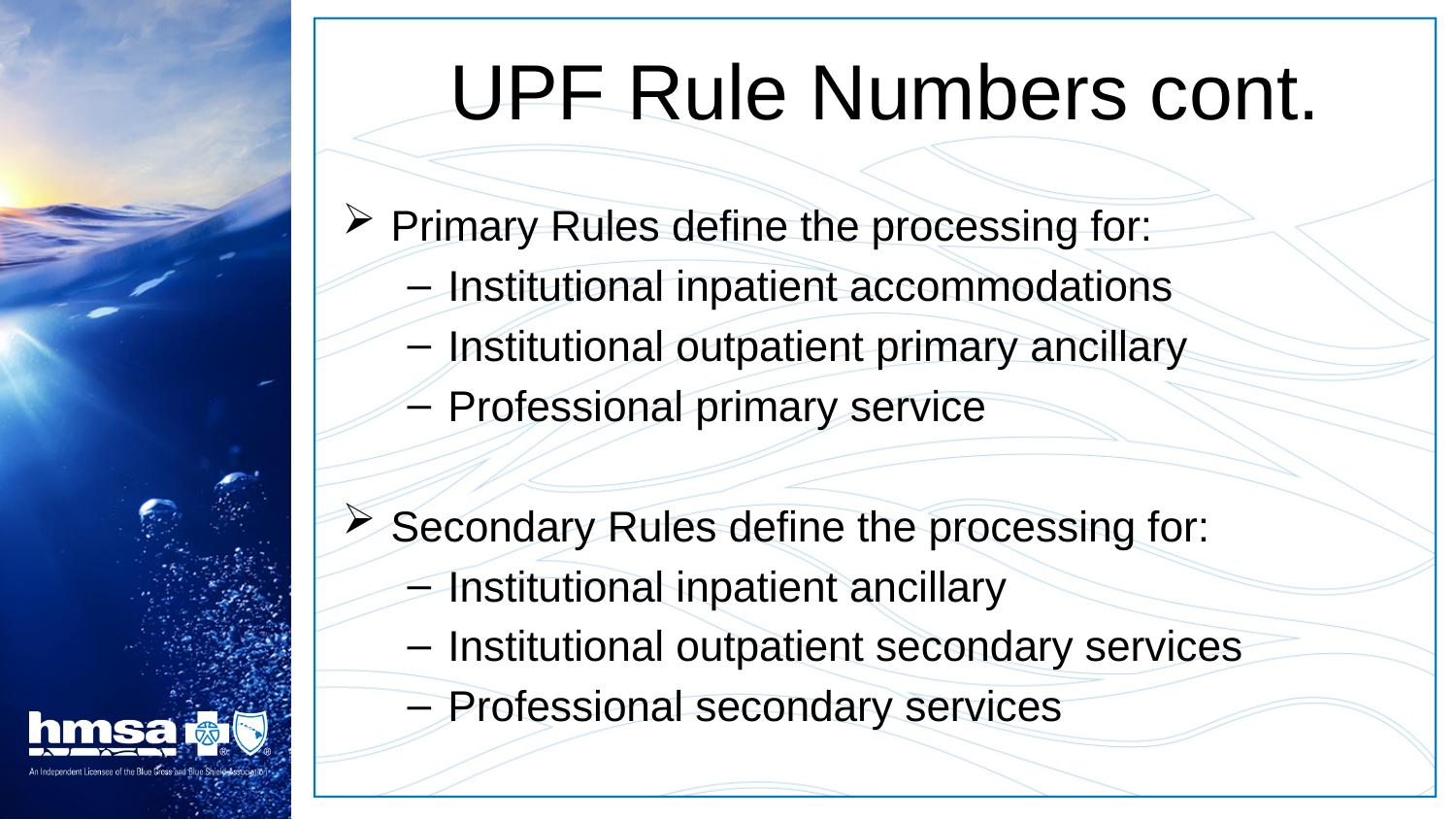

# UPF Rule Numbers cont.
Primary Rules define the processing for:
Institutional inpatient accommodations
Institutional outpatient primary ancillary
Professional primary service

Secondary Rules define the processing for:
Institutional inpatient ancillary
Institutional outpatient secondary services
Professional secondary services